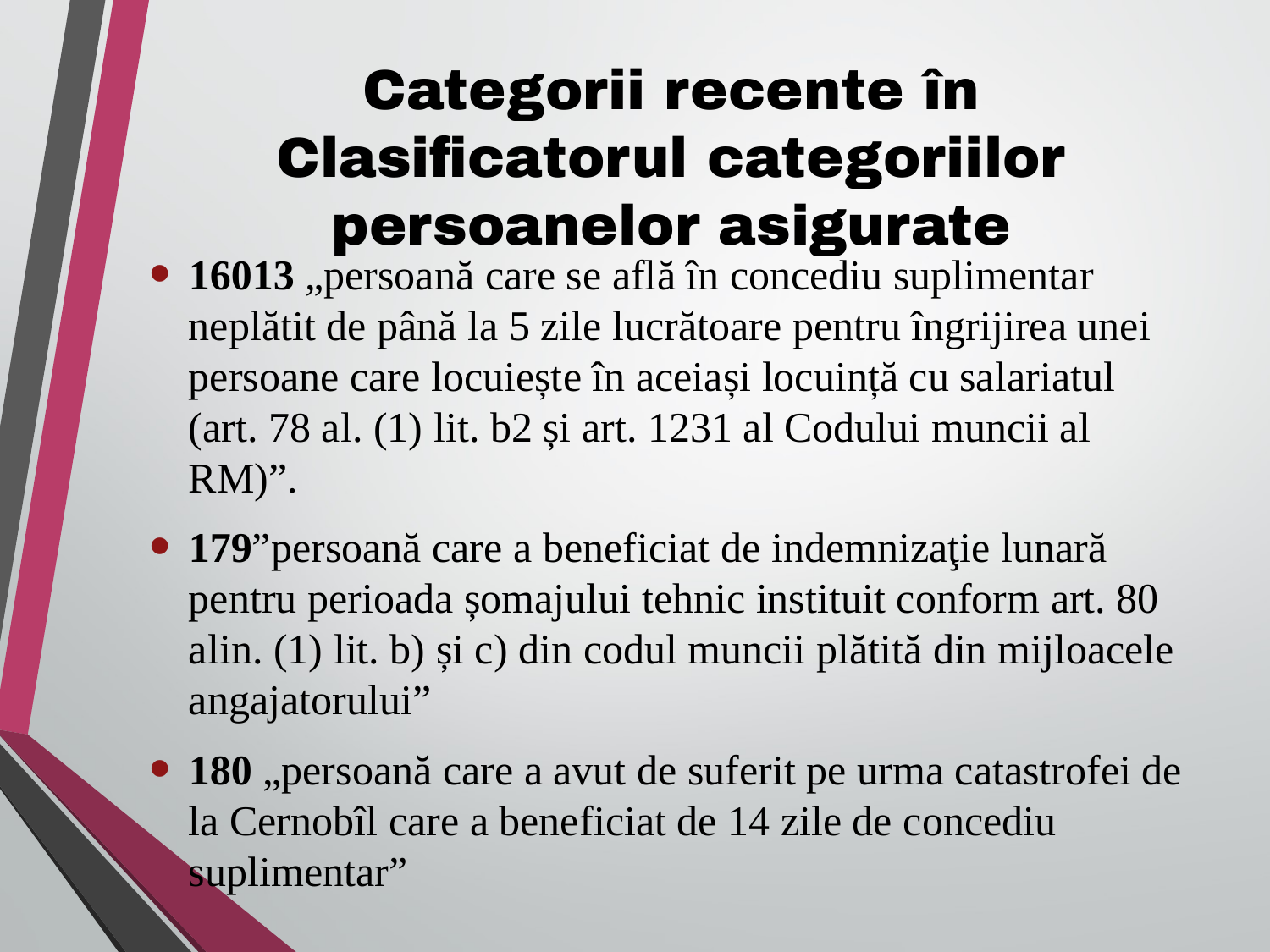

# Categorii recente în Clasificatorul categoriilor persoanelor asigurate
16013 „persoană care se află în concediu suplimentar neplătit de până la 5 zile lucrătoare pentru îngrijirea unei persoane care locuiește în aceiași locuință cu salariatul (art. 78 al. (1) lit. b2 și art. 1231 al Codului muncii al RM)”.
179”persoană care a beneficiat de indemnizaţie lunară pentru perioada șomajului tehnic instituit conform art. 80 alin. (1) lit. b) și c) din codul muncii plătită din mijloacele angajatorului”
180 „persoană care a avut de suferit pe urma catastrofei de la Cernobîl care a beneficiat de 14 zile de concediu suplimentar”